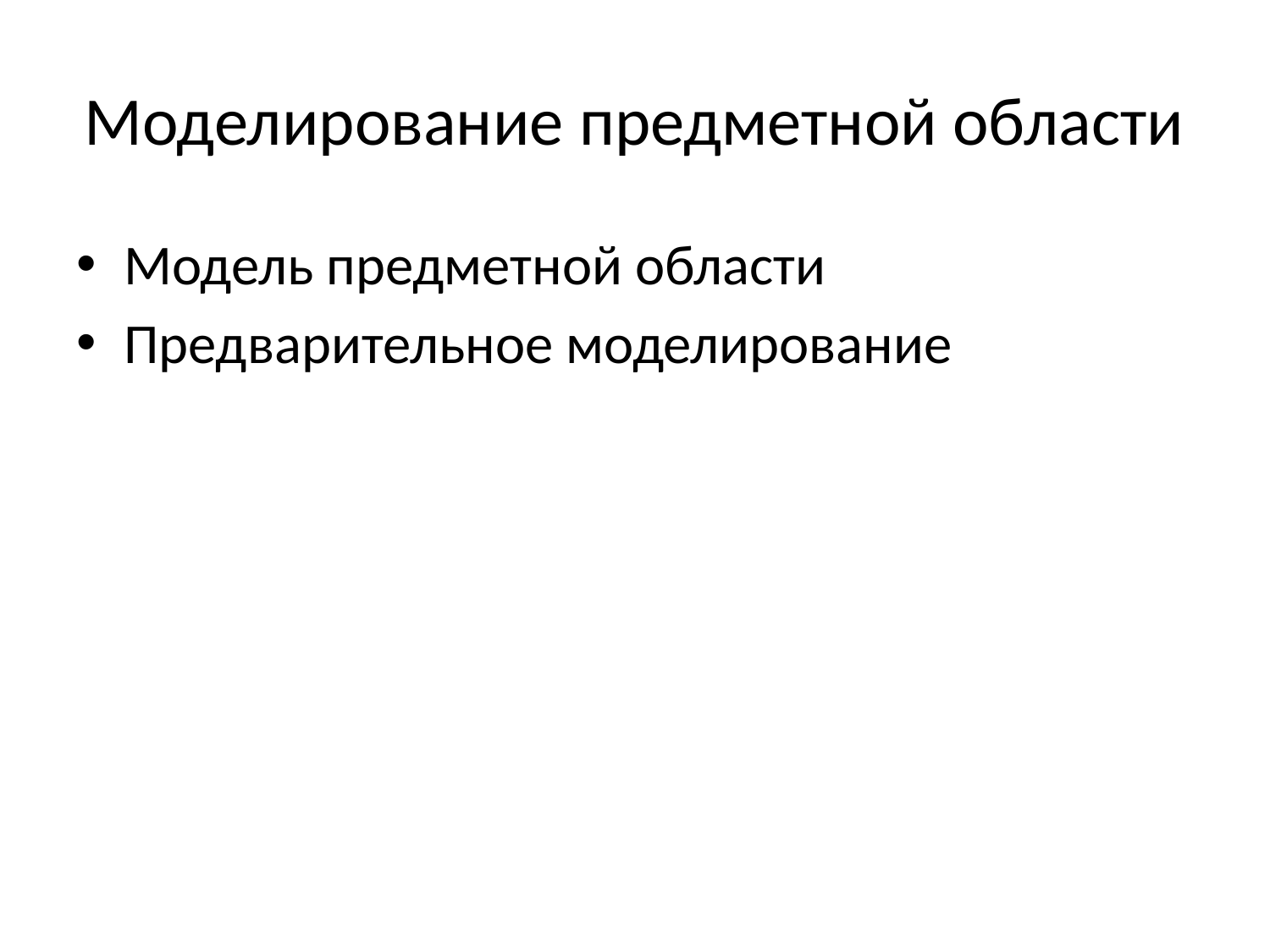

# Моделирование предметной области
Модель предметной области
Предварительное моделирование